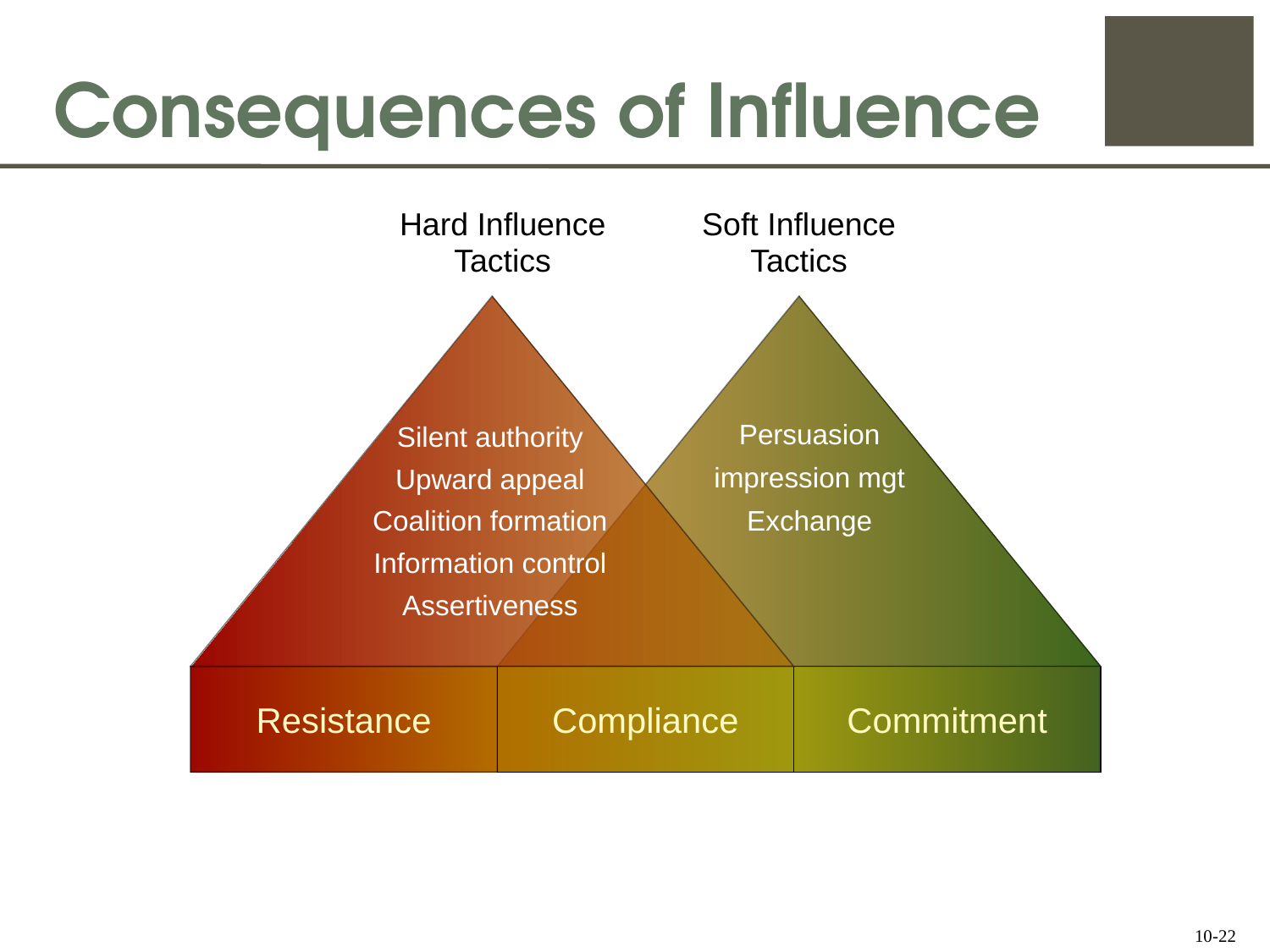

# Consequences of Influence
Hard Influence Tactics

Silent authority
Upward appeal
Coalition formation
Information control
Assertiveness
Soft Influence Tactics

Persuasion
impression mgt
Exchange
Resistance
Compliance
Commitment